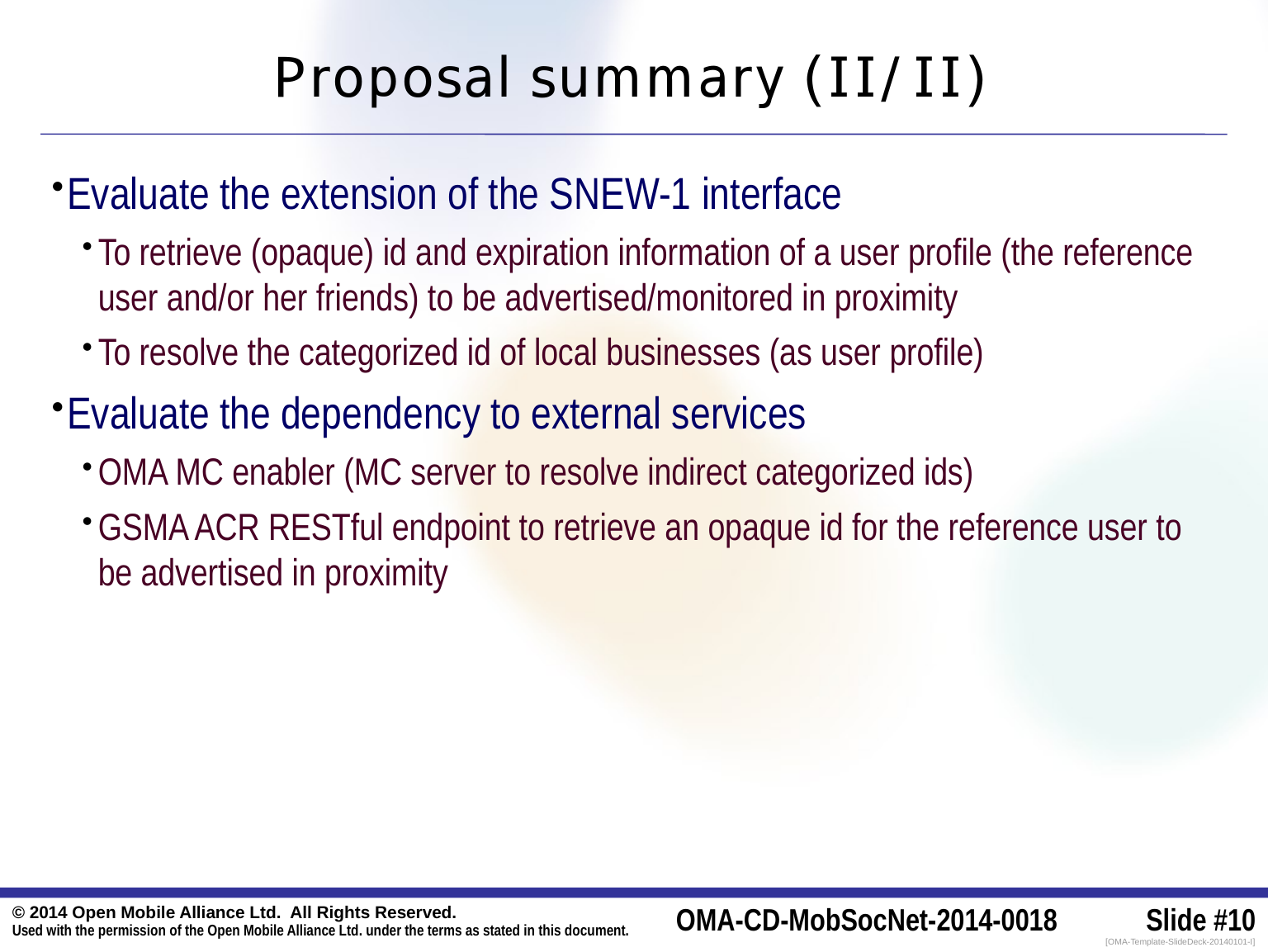

# Proposal summary (II/II)
Evaluate the extension of the SNEW-1 interface
To retrieve (opaque) id and expiration information of a user profile (the reference user and/or her friends) to be advertised/monitored in proximity
To resolve the categorized id of local businesses (as user profile)
Evaluate the dependency to external services
OMA MC enabler (MC server to resolve indirect categorized ids)
GSMA ACR RESTful endpoint to retrieve an opaque id for the reference user to be advertised in proximity